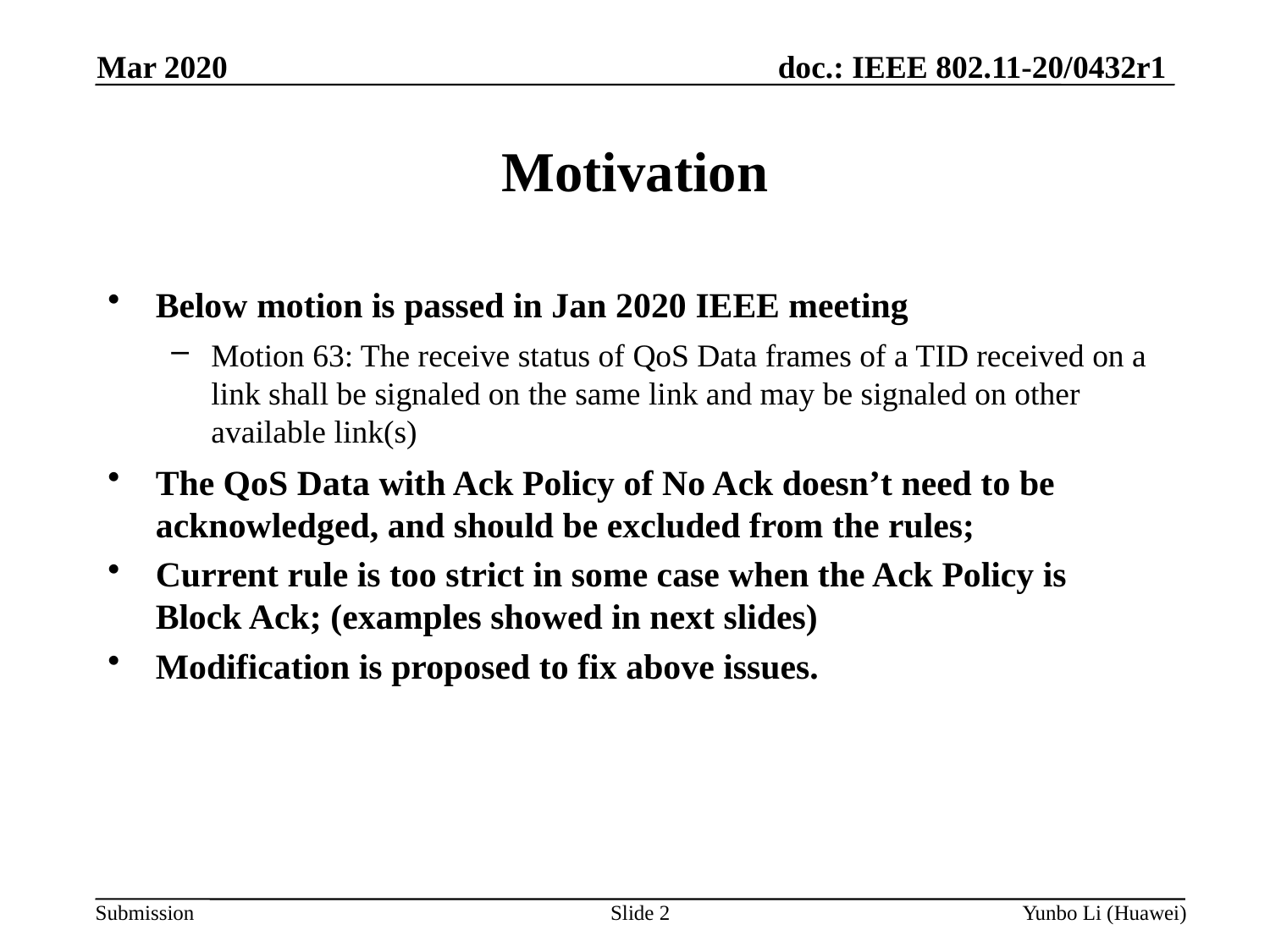

Mar 2020
Motivation
Below motion is passed in Jan 2020 IEEE meeting
Motion 63: The receive status of QoS Data frames of a TID received on a link shall be signaled on the same link and may be signaled on other available link(s)
The QoS Data with Ack Policy of No Ack doesn’t need to be acknowledged, and should be excluded from the rules;
Current rule is too strict in some case when the Ack Policy is Block Ack; (examples showed in next slides)
Modification is proposed to fix above issues.

Slide 2
Yunbo Li (Huawei)